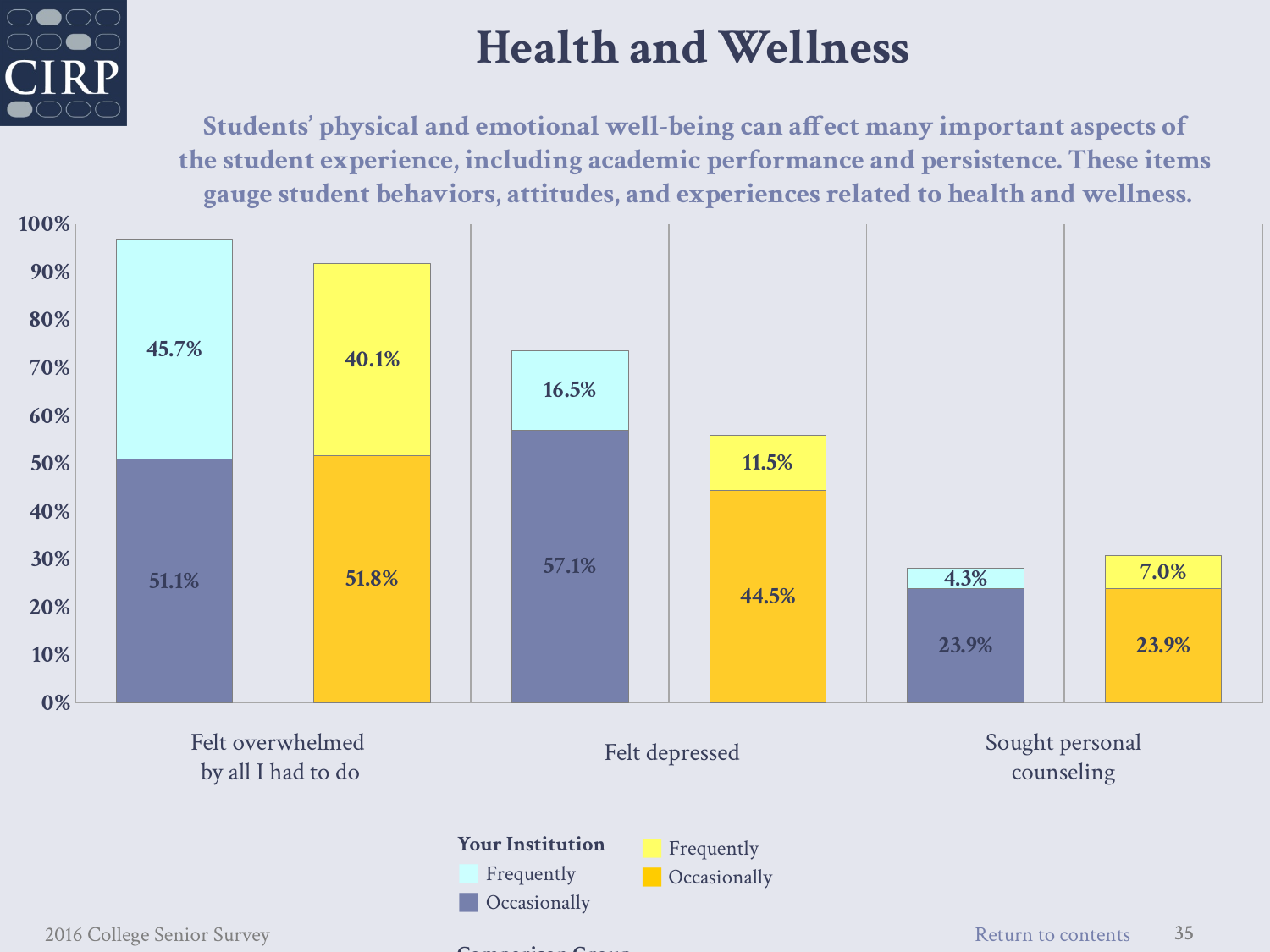

Health and Wellness
Students’ physical and emotional well-being can affect many important aspects of
the student experience, including academic performance and persistence. These items
gauge student behaviors, attitudes, and experiences related to health and wellness.

### Chart

| Category | occasionally | frequently |
|---|---|---|
| Felt overwhelmed by all I had to do | 0.511 | 0.457 |
| women | 0.518 | 0.401 |
| Felt depressed | 0.571 | 0.165 |
| women | 0.445 | 0.115 |
| Sought personal counseling | 0.239 | 0.043 |
| women | 0.239 | 0.07 |
Felt overwhelmed
by all I had to do
Sought personal counseling
Felt depressed
Your Institution
■ Frequently
■ Occasionally

Comparison Group
■ Frequently
■ Occasionally

2016 College Senior Survey
35
35